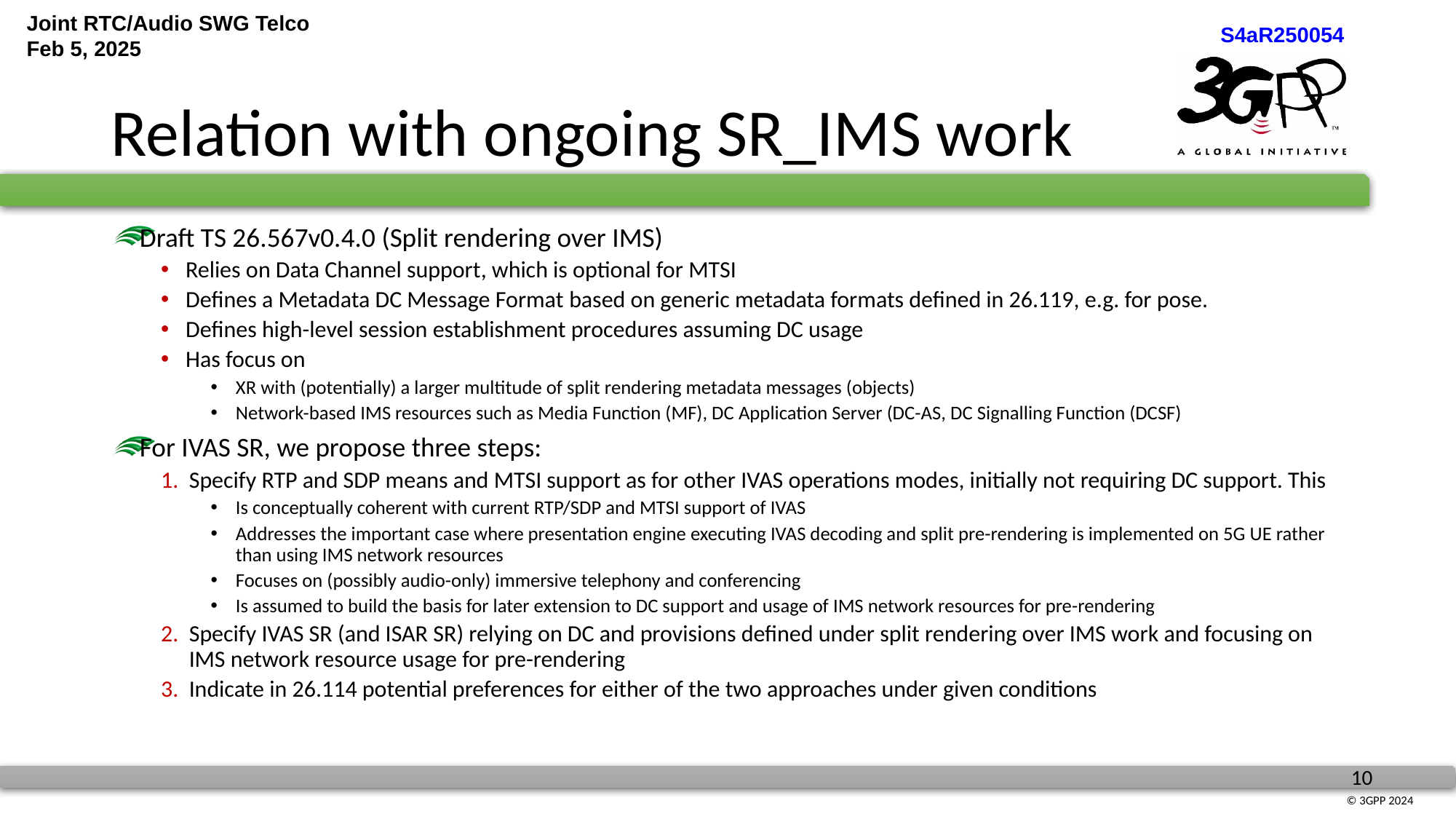

# Relation with ongoing SR_IMS work
Draft TS 26.567v0.4.0 (Split rendering over IMS)
Relies on Data Channel support, which is optional for MTSI
Defines a Metadata DC Message Format based on generic metadata formats defined in 26.119, e.g. for pose.
Defines high-level session establishment procedures assuming DC usage
Has focus on
XR with (potentially) a larger multitude of split rendering metadata messages (objects)
Network-based IMS resources such as Media Function (MF), DC Application Server (DC-AS, DC Signalling Function (DCSF)
For IVAS SR, we propose three steps:
Specify RTP and SDP means and MTSI support as for other IVAS operations modes, initially not requiring DC support. This
Is conceptually coherent with current RTP/SDP and MTSI support of IVAS
Addresses the important case where presentation engine executing IVAS decoding and split pre-rendering is implemented on 5G UE rather than using IMS network resources
Focuses on (possibly audio-only) immersive telephony and conferencing
Is assumed to build the basis for later extension to DC support and usage of IMS network resources for pre-rendering
Specify IVAS SR (and ISAR SR) relying on DC and provisions defined under split rendering over IMS work and focusing on IMS network resource usage for pre-rendering
Indicate in 26.114 potential preferences for either of the two approaches under given conditions